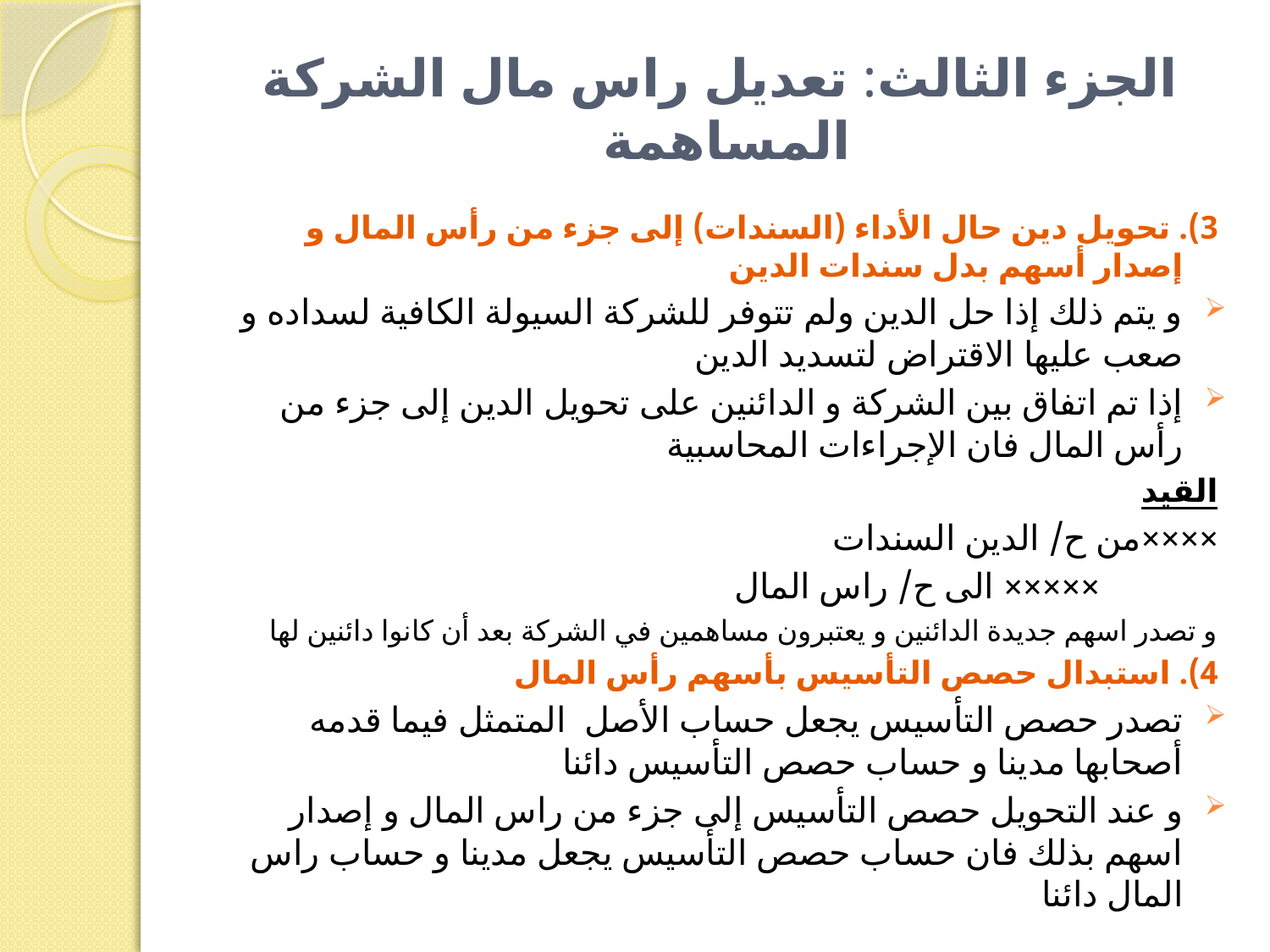

# الجزء الثالث: تعديل راس مال الشركة المساهمة
3). تحويل دين حال الأداء (السندات) إلى جزء من رأس المال و إصدار أسهم بدل سندات الدين
و يتم ذلك إذا حل الدين ولم تتوفر للشركة السيولة الكافية لسداده و صعب عليها الاقتراض لتسديد الدين
إذا تم اتفاق بين الشركة و الدائنين على تحويل الدين إلى جزء من رأس المال فان الإجراءات المحاسبية
القيد
××××من ح/ الدين السندات
             ××××× الى ح/ راس المال
و تصدر اسهم جديدة الدائنين و يعتبرون مساهمين في الشركة بعد أن كانوا دائنين لها
4). استبدال حصص التأسيس بأسهم رأس المال
تصدر حصص التأسيس يجعل حساب الأصل  المتمثل فيما قدمه أصحابها مدينا و حساب حصص التأسيس دائنا
و عند التحويل حصص التأسيس إلى جزء من راس المال و إصدار اسهم بذلك فان حساب حصص التأسيس يجعل مدينا و حساب راس المال دائنا